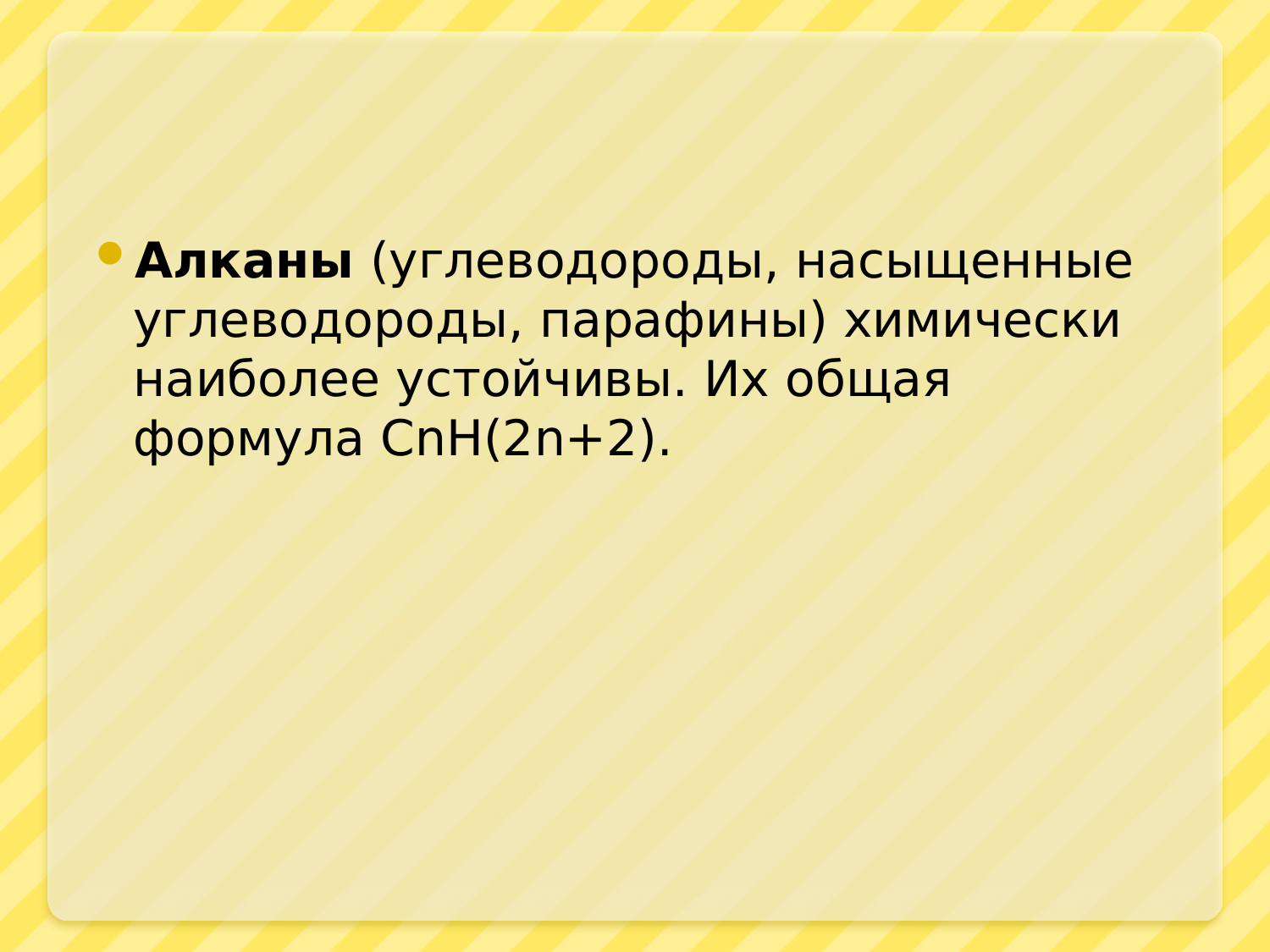

#
Алканы (углеводороды, насыщенные углеводороды, парафины) химически наиболее устойчивы. Их общая формула СnH(2n+2).